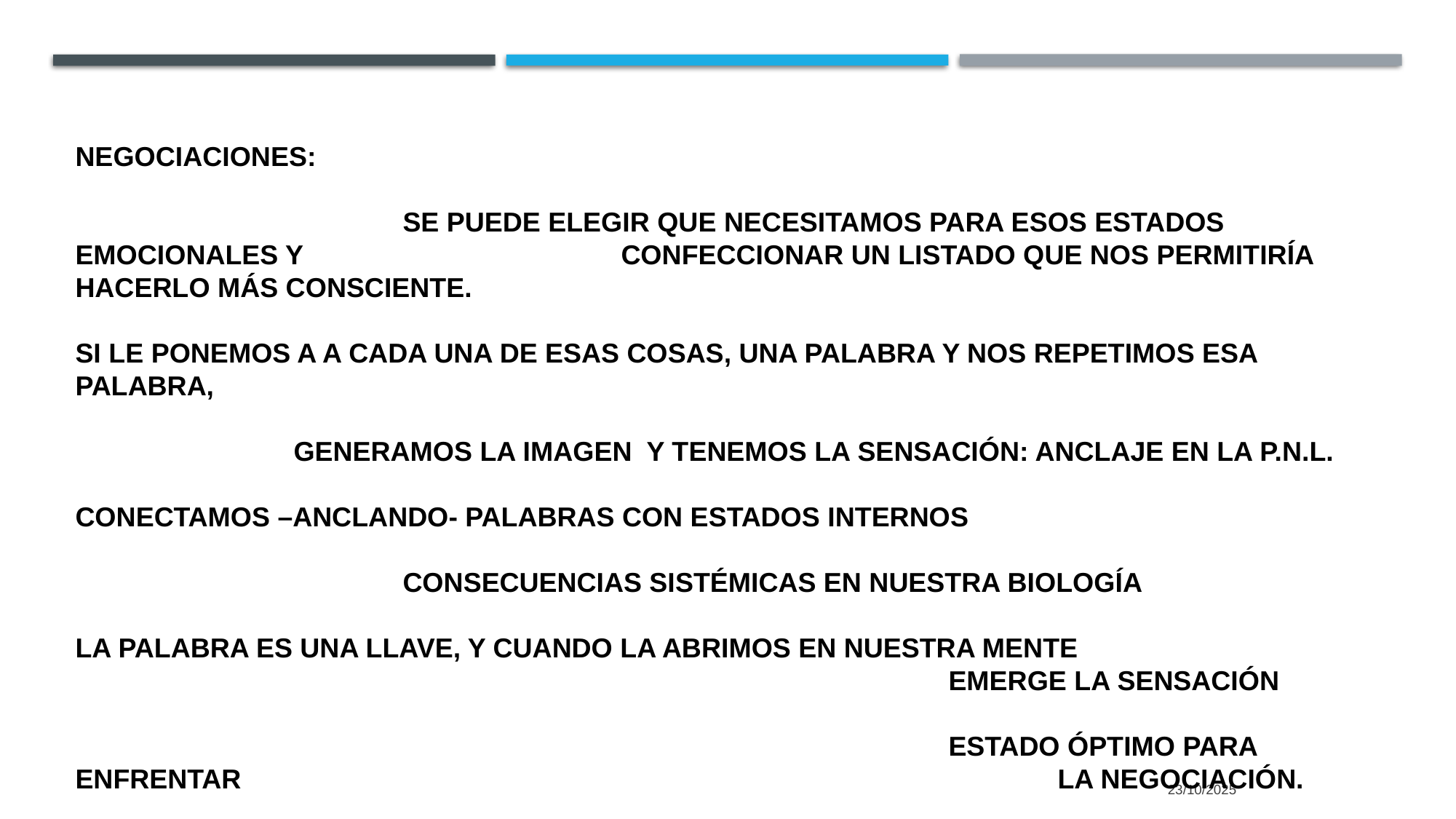

NEGOCIACIONES:

			SE PUEDE ELEGIR QUE NECESITAMOS PARA ESOS ESTADOS EMOCIONALES Y 			CONFECCIONAR UN LISTADO QUE NOS PERMITIRÍA HACERLO MÁS CONSCIENTE.

SI LE PONEMOS A A CADA UNA DE ESAS COSAS, UNA PALABRA Y NOS REPETIMOS ESA PALABRA,

		GENERAMOS LA IMAGEN  Y TENEMOS LA SENSACIÓN: ANCLAJE EN LA P.N.L.

CONECTAMOS –ANCLANDO- PALABRAS CON ESTADOS INTERNOS

			CONSECUENCIAS SISTÉMICAS EN NUESTRA BIOLOGÍA

LA PALABRA ES UNA LLAVE, Y CUANDO LA ABRIMOS EN NUESTRA MENTE
								EMERGE LA SENSACIÓN

								ESTADO ÓPTIMO PARA ENFRENTAR 								LA NEGOCIACIÓN.
23/10/2025